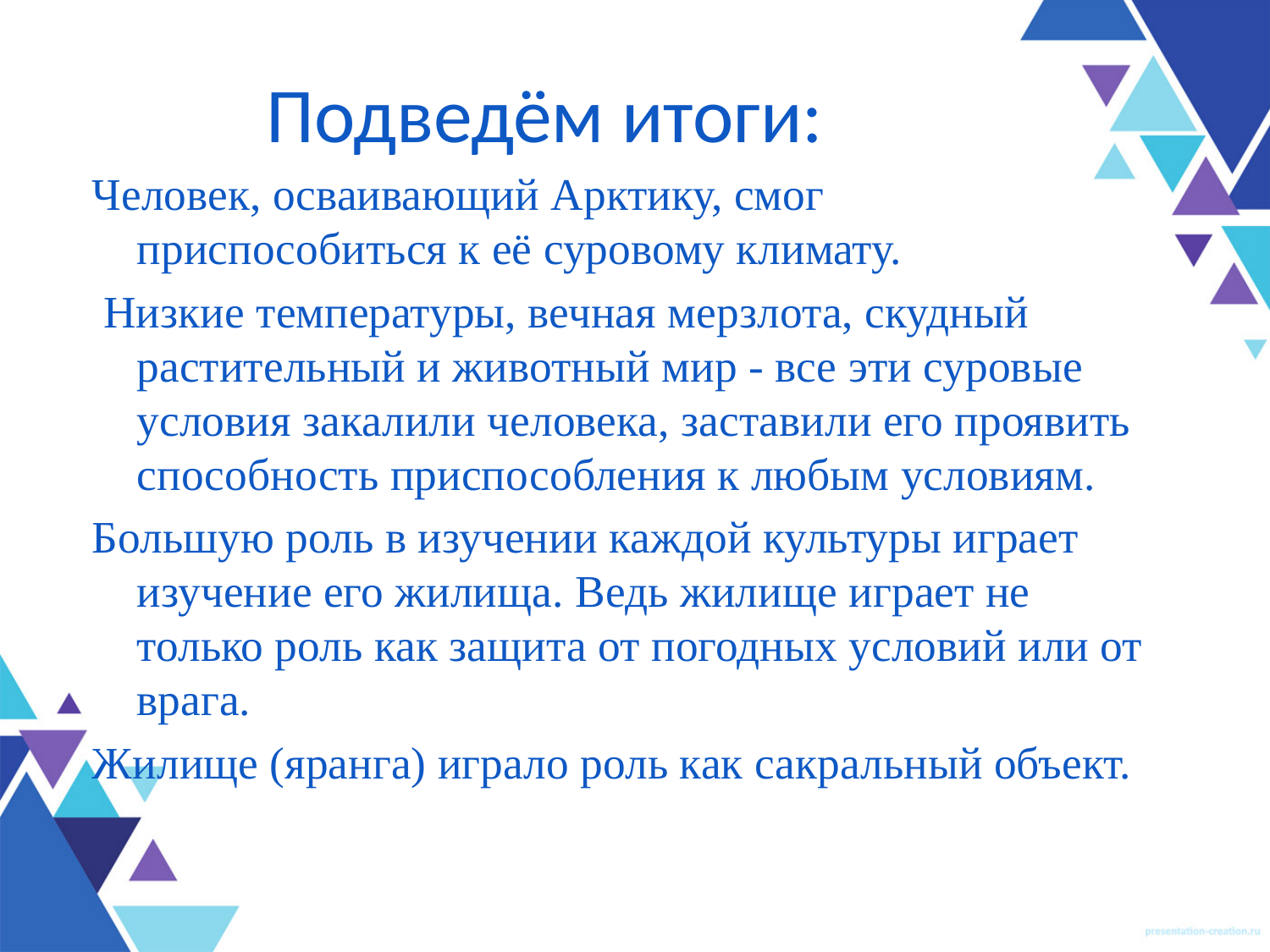

# Подведём итоги:
Человек, осваивающий Арктику, смог приспособиться к её суровому климату.
 Низкие температуры, вечная мерзлота, скудный растительный и животный мир - все эти суровые условия закалили человека, заставили его проявить способность приспособления к любым условиям.
Большую роль в изучении каждой культуры играет изучение его жилища. Ведь жилище играет не только роль как защита от погодных условий или от врага.
Жилище (яранга) играло роль как сакральный объект.